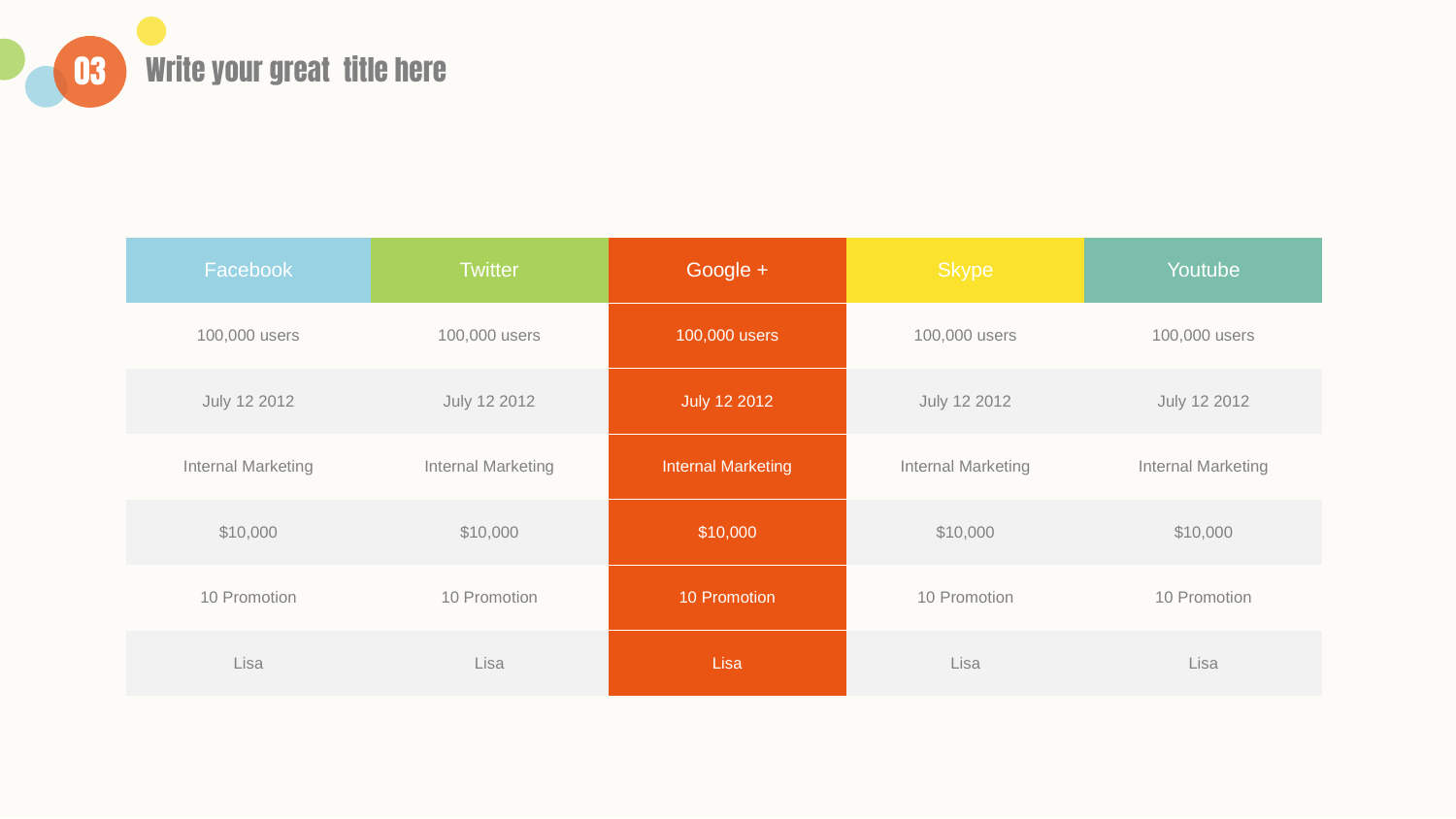

03
Write your great  title here

| Facebook | Twitter | Google + | Skype | Youtube |
| --- | --- | --- | --- | --- |
| 100,000 users | 100,000 users | 100,000 users | 100,000 users | 100,000 users |
| July 12 2012 | July 12 2012 | July 12 2012 | July 12 2012 | July 12 2012 |
| Internal Marketing | Internal Marketing | Internal Marketing | Internal Marketing | Internal Marketing |
| $10,000 | $10,000 | $10,000 | $10,000 | $10,000 |
| 10 Promotion | 10 Promotion | 10 Promotion | 10 Promotion | 10 Promotion |
| Lisa | Lisa | Lisa | Lisa | Lisa |